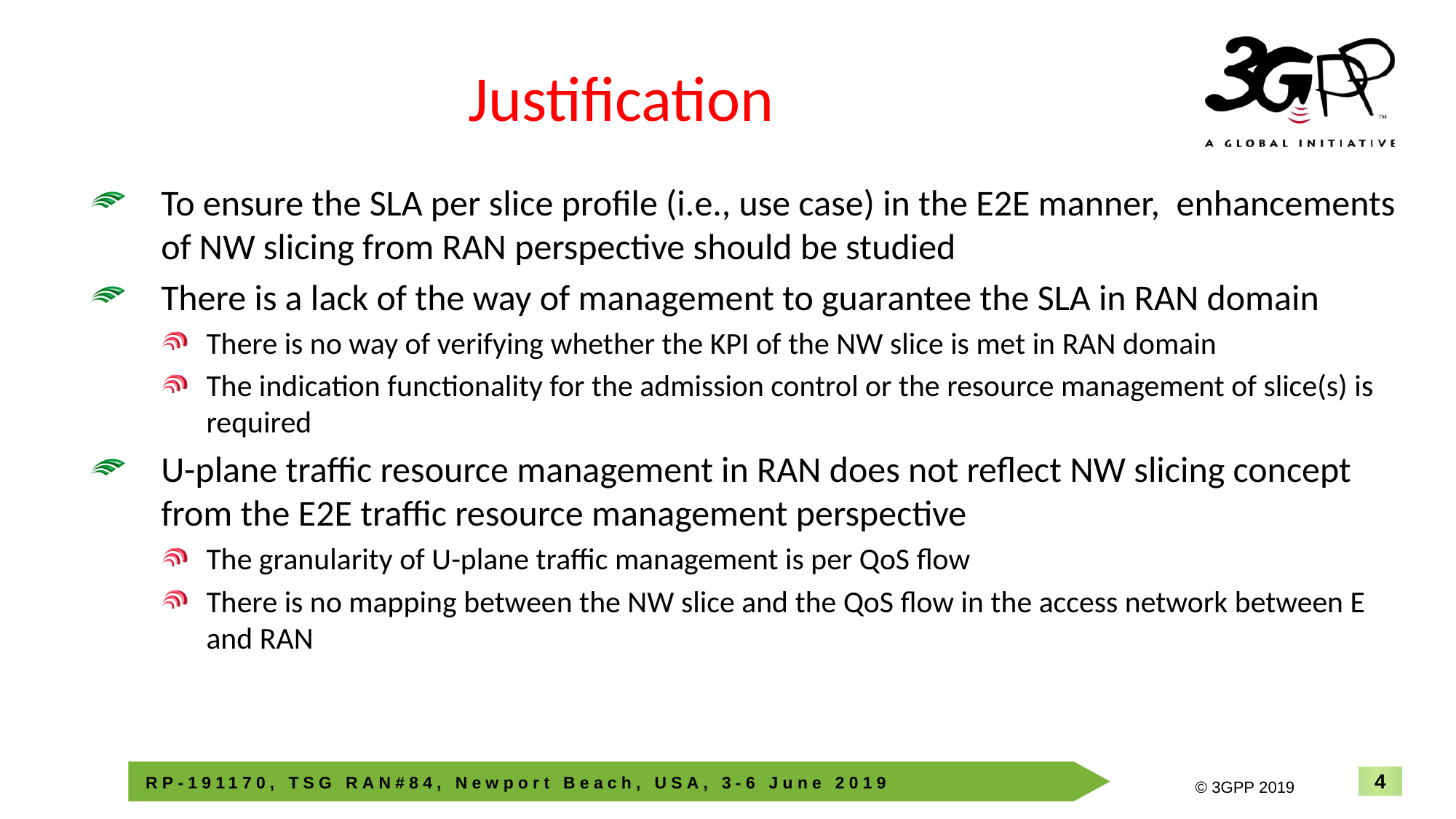

# Justification
To ensure the SLA per slice profile (i.e., use case) in the E2E manner,  enhancements of NW slicing from RAN perspective should be studied
There is a lack of the way of management to guarantee the SLA in RAN domain
There is no way of verifying whether the KPI of the NW slice is met in RAN domain
The indication functionality for the admission control or the resource management of slice(s) is required
U-plane traffic resource management in RAN does not reflect NW slicing concept from the E2E traffic resource management perspective
The granularity of U-plane traffic management is per QoS flow
There is no mapping between the NW slice and the QoS flow in the access network between E and RAN